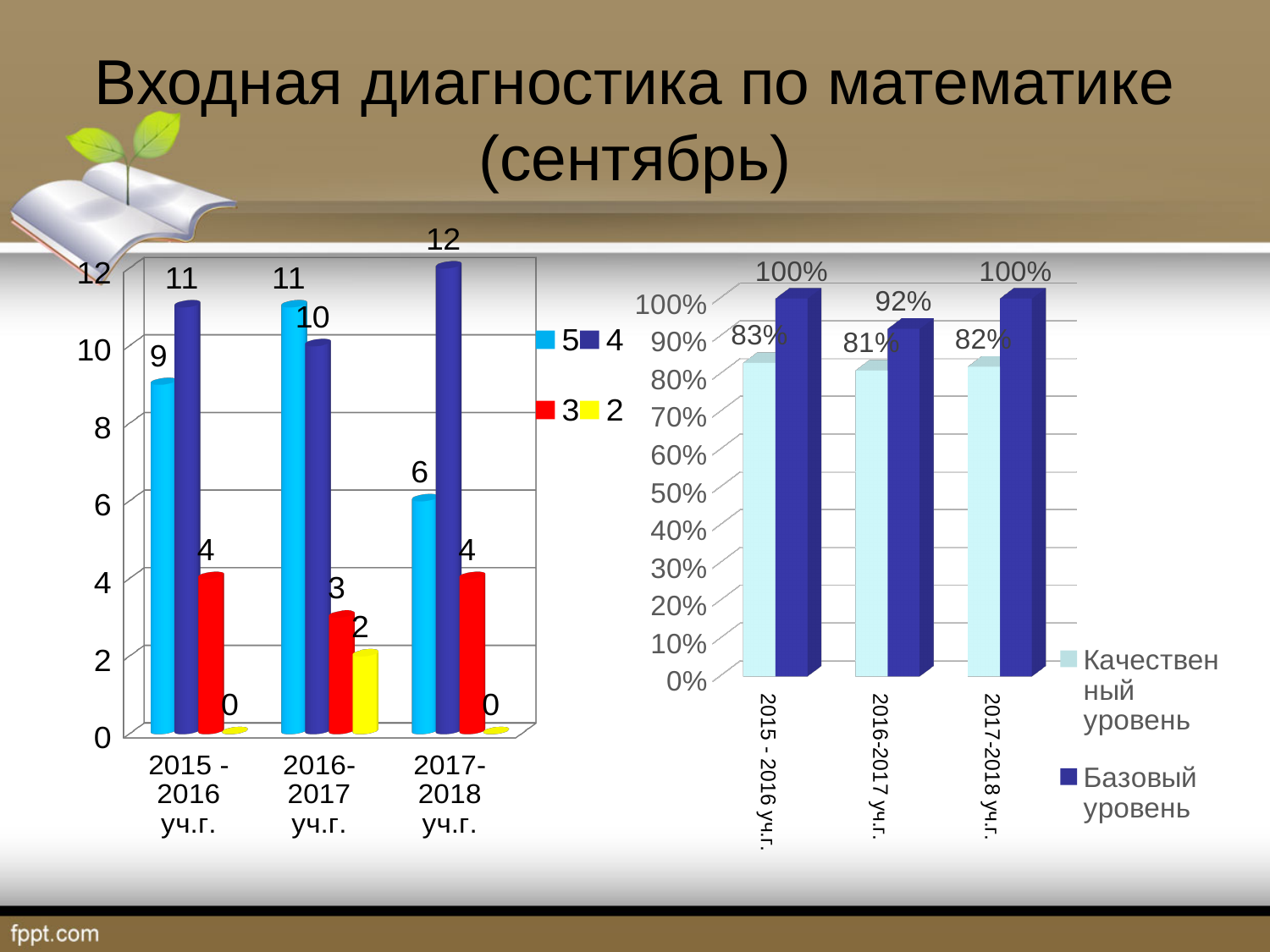

# Входная диагностика по математике (сентябрь)

[unsupported chart]

[unsupported chart]